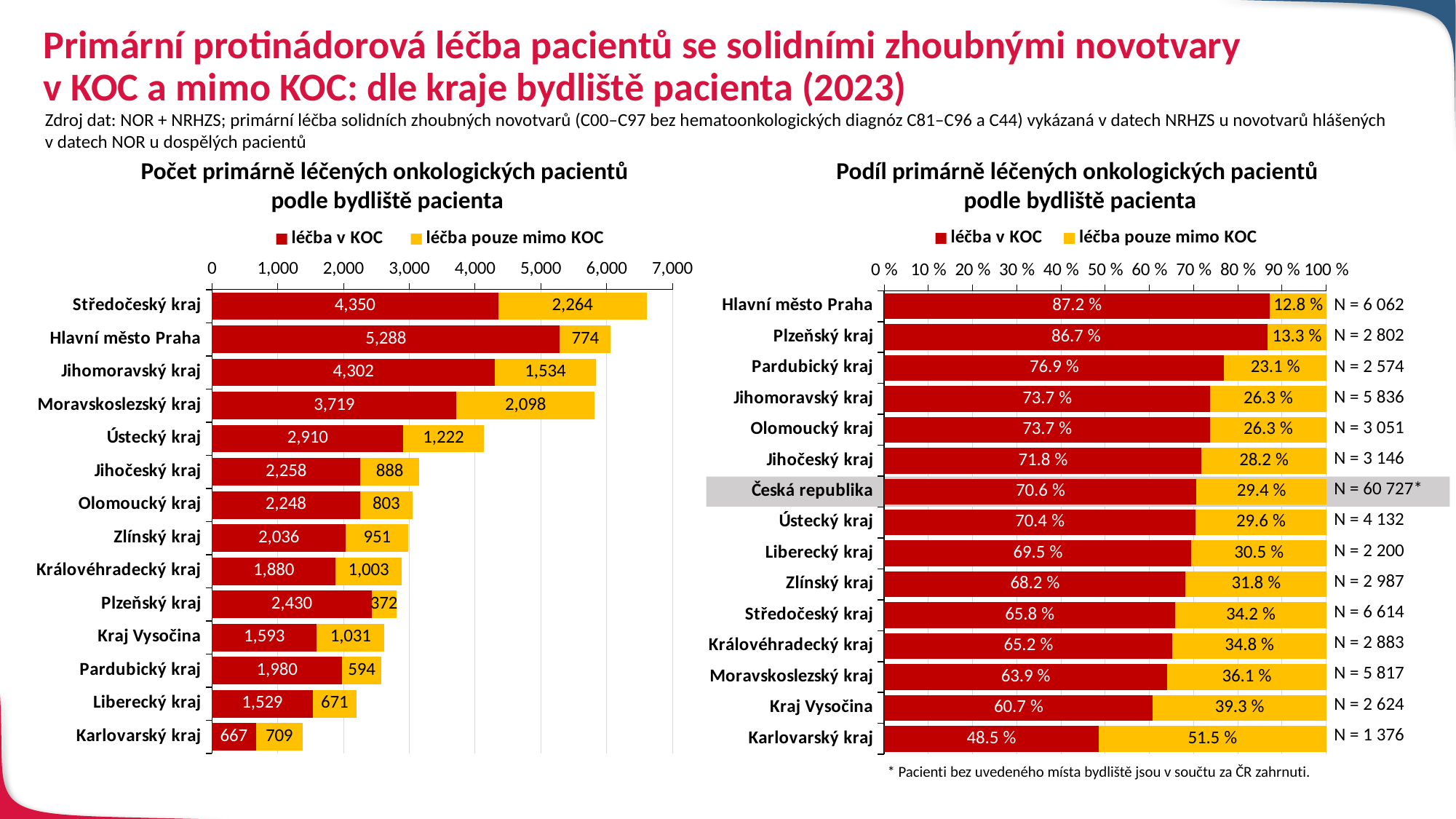

# Primární protinádorová léčba pacientů se solidními zhoubnými novotvary v KOC a mimo KOC: dle kraje bydliště pacienta (2023)
Zdroj dat: NOR + NRHZS; primární léčba solidních zhoubných novotvarů (C00–C97 bez hematoonkologických diagnóz C81–C96 a C44) vykázaná v datech NRHZS u novotvarů hlášených v datech NOR u dospělých pacientů
Počet primárně léčených onkologických pacientů
podle bydliště pacienta
Podíl primárně léčených onkologických pacientů
podle bydliště pacienta

### Chart

| Category | léčba v KOC | léčba pouze mimo KOC |
|---|---|---|
| Středočeský kraj | 4350.0 | 2264.0 |
| Hlavní město Praha | 5288.0 | 774.0 |
| Jihomoravský kraj | 4302.0 | 1534.0 |
| Moravskoslezský kraj | 3719.0 | 2098.0 |
| Ústecký kraj | 2910.0 | 1222.0 |
| Jihočeský kraj | 2258.0 | 888.0 |
| Olomoucký kraj | 2248.0 | 803.0 |
| Zlínský kraj | 2036.0 | 951.0 |
| Královéhradecký kraj | 1880.0 | 1003.0 |
| Plzeňský kraj | 2430.0 | 372.0 |
| Kraj Vysočina | 1593.0 | 1031.0 |
| Pardubický kraj | 1980.0 | 594.0 |
| Liberecký kraj | 1529.0 | 671.0 |
| Karlovarský kraj | 667.0 | 709.0 |

### Chart

| Category | léčba v KOC | léčba pouze mimo KOC |
|---|---|---|
| Hlavní město Praha | 0.872319 | 0.127681 |
| Plzeňský kraj | 0.867238 | 0.132762 |
| Pardubický kraj | 0.769231 | 0.230769 |
| Jihomoravský kraj | 0.737149 | 0.262851 |
| Olomoucký kraj | 0.736808 | 0.263192 |
| Jihočeský kraj | 0.717737 | 0.282263 |
| Česká republika | 0.706111 | 0.293889 |
| Ústecký kraj | 0.704259 | 0.295741 |
| Liberecký kraj | 0.695 | 0.305 |
| Zlínský kraj | 0.68162 | 0.31838 |
| Středočeský kraj | 0.657696 | 0.342304 |
| Královéhradecký kraj | 0.652099 | 0.347901 |
| Moravskoslezský kraj | 0.639333 | 0.360667 |
| Kraj Vysočina | 0.607088 | 0.392912 |
| Karlovarský kraj | 0.484738 | 0.515262 |
| N = 6 062 |
| --- |
| N = 2 802 |
| N = 2 574 |
| N = 5 836 |
| N = 3 051 |
| N = 3 146 |
| N = 60 727\* |
| N = 4 132 |
| N = 2 200 |
| N = 2 987 |
| N = 6 614 |
| N = 2 883 |
| N = 5 817 |
| N = 2 624 |
| N = 1 376 |

* Pacienti bez uvedeného místa bydliště jsou v součtu za ČR zahrnuti.